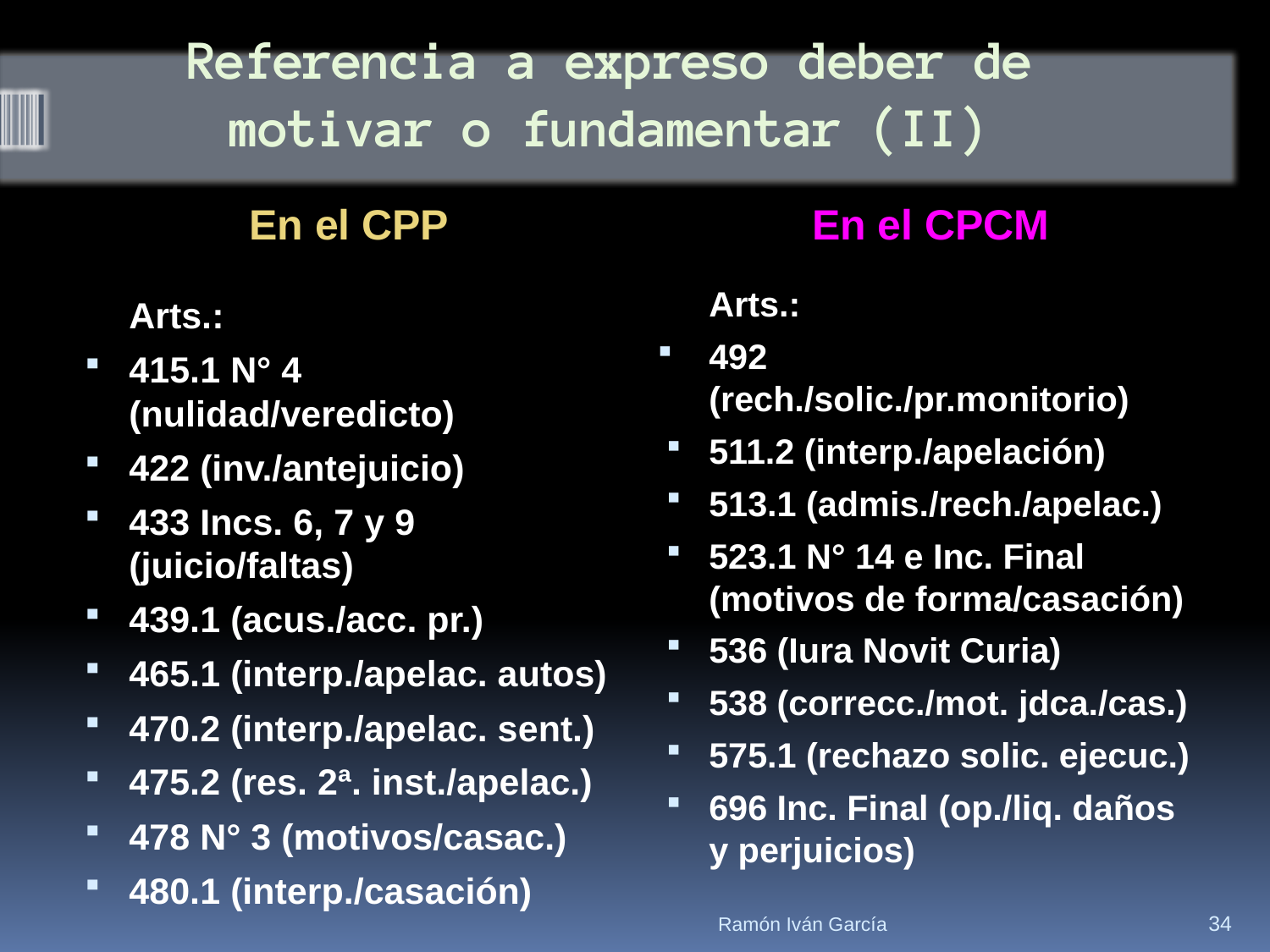

# Referencia a expreso deber de motivar o fundamentar (II)
En el CPP
En el CPCM
	Arts.:
492 (rech./solic./pr.monitorio)
511.2 (interp./apelación)
513.1 (admis./rech./apelac.)
523.1 N° 14 e Inc. Final (motivos de forma/casación)
536 (Iura Novit Curia)
538 (correcc./mot. jdca./cas.)
575.1 (rechazo solic. ejecuc.)
696 Inc. Final (op./liq. daños y perjuicios)
	Arts.:
415.1 N° 4 (nulidad/veredicto)
422 (inv./antejuicio)
433 Incs. 6, 7 y 9 (juicio/faltas)
439.1 (acus./acc. pr.)
465.1 (interp./apelac. autos)
470.2 (interp./apelac. sent.)
475.2 (res. 2ª. inst./apelac.)
478 N° 3 (motivos/casac.)
480.1 (interp./casación)
Ramón Iván García
34